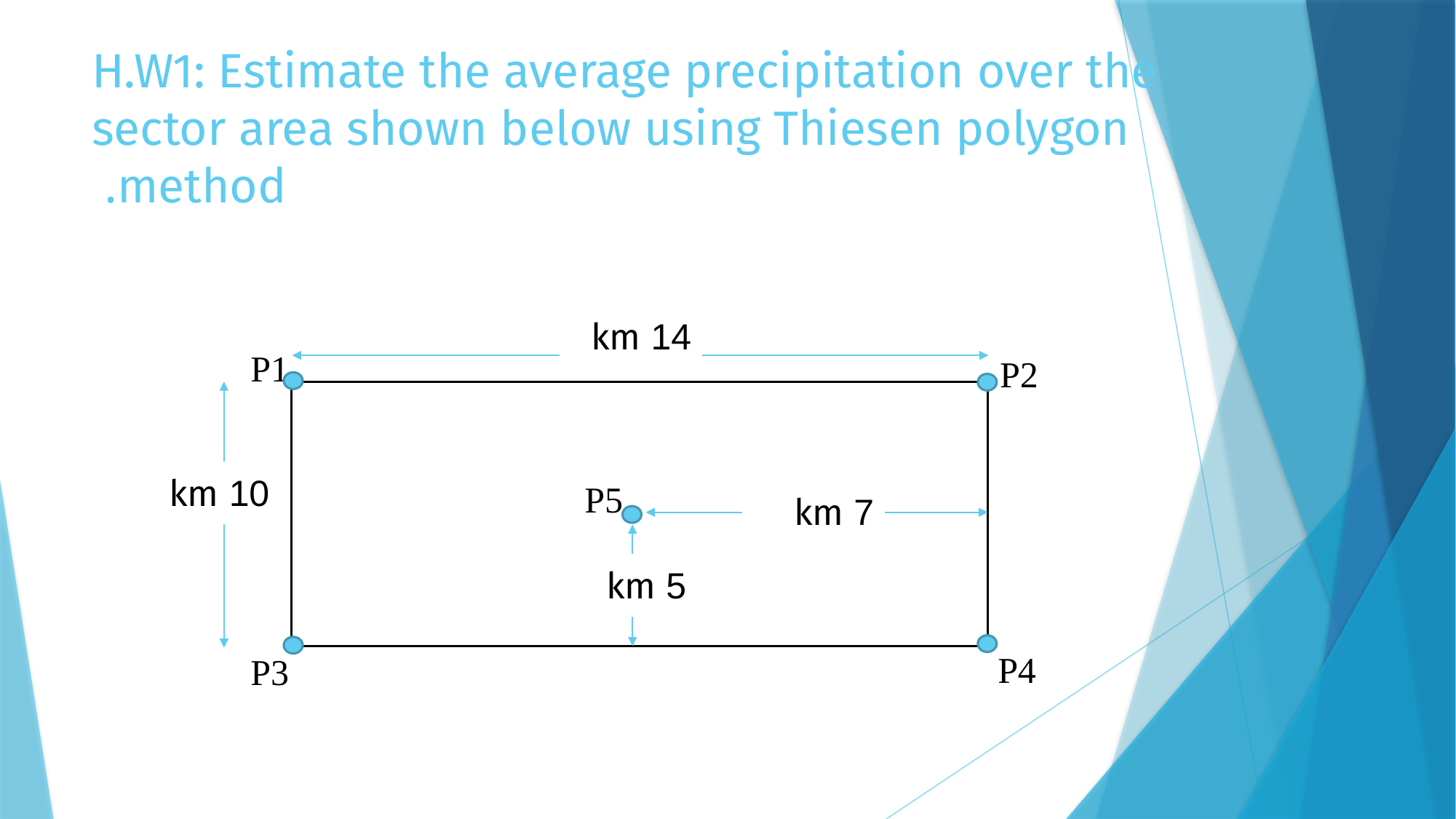

# H.W1: Estimate the average precipitation over the sector area shown below using Thiesen polygon method.
14 km
P1
P2
P5
P4
P3

10 km
7 km
5 km